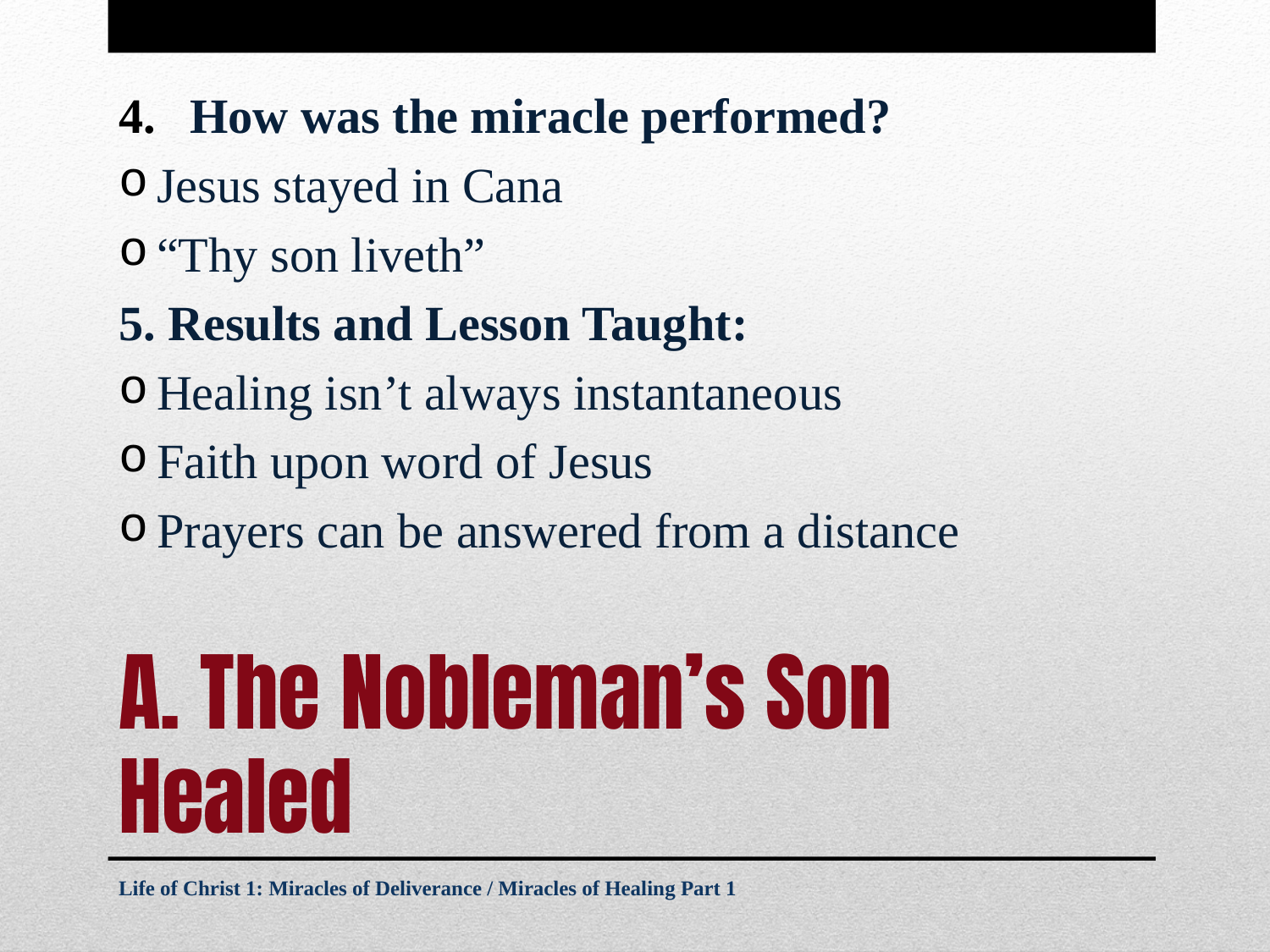

How was the miracle performed?
Jesus stayed in Cana
“Thy son liveth”
5. Results and Lesson Taught:
Healing isn’t always instantaneous
Faith upon word of Jesus
Prayers can be answered from a distance

# A. The Nobleman’s Son Healed
Life of Christ 1: Miracles of Deliverance / Miracles of Healing Part 1